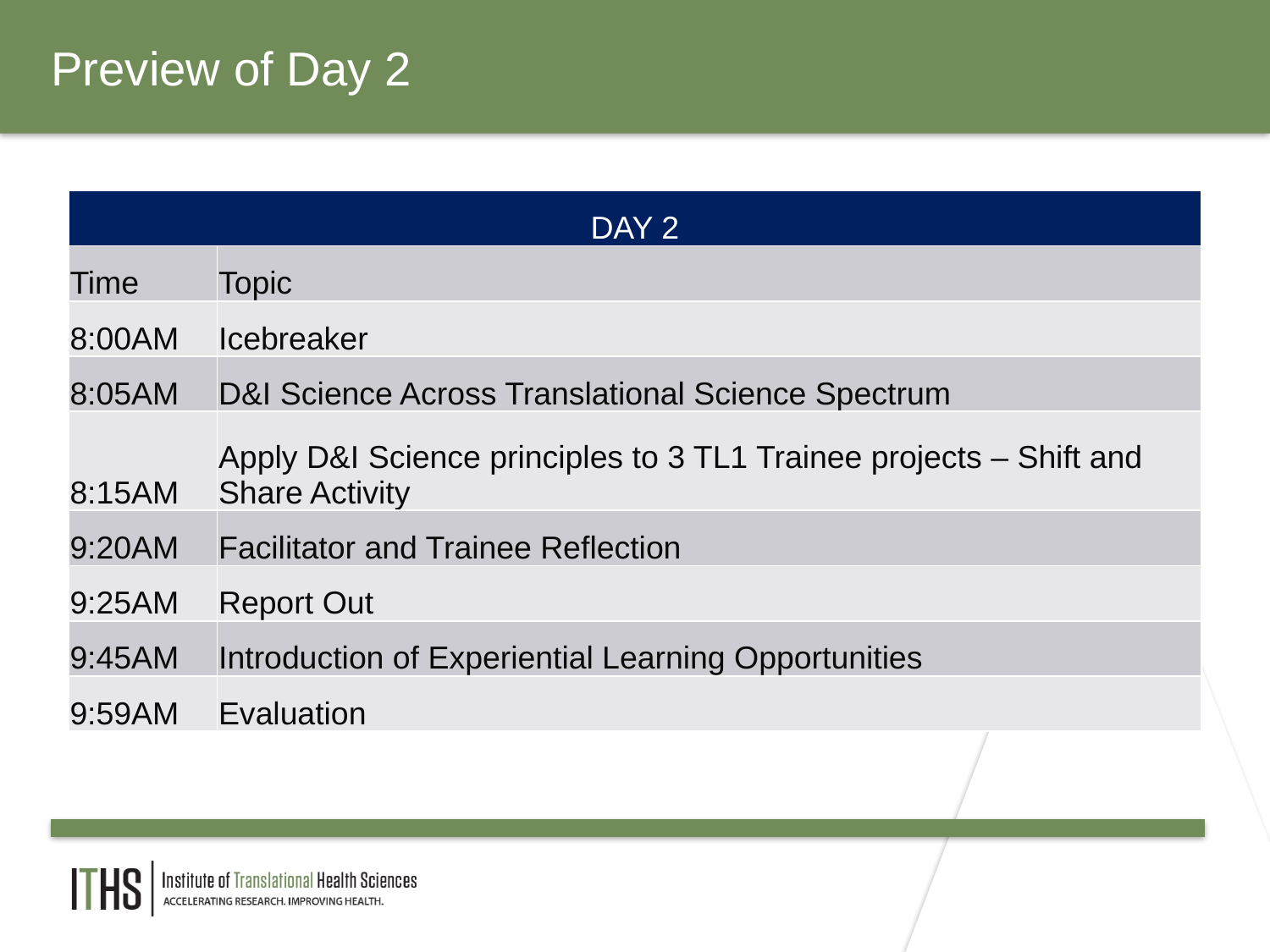

# Preview of Day 2
| DAY 2 |  |
| --- | --- |
| Time | Topic |
| 8:00AM | Icebreaker |
| 8:05AM | D&I Science Across Translational Science Spectrum |
| 8:15AM | Apply D&I Science principles to 3 TL1 Trainee projects – Shift and Share Activity |
| 9:20AM | Facilitator and Trainee Reflection |
| 9:25AM | Report Out |
| 9:45AM | Introduction of Experiential Learning Opportunities |
| 9:59AM | Evaluation |